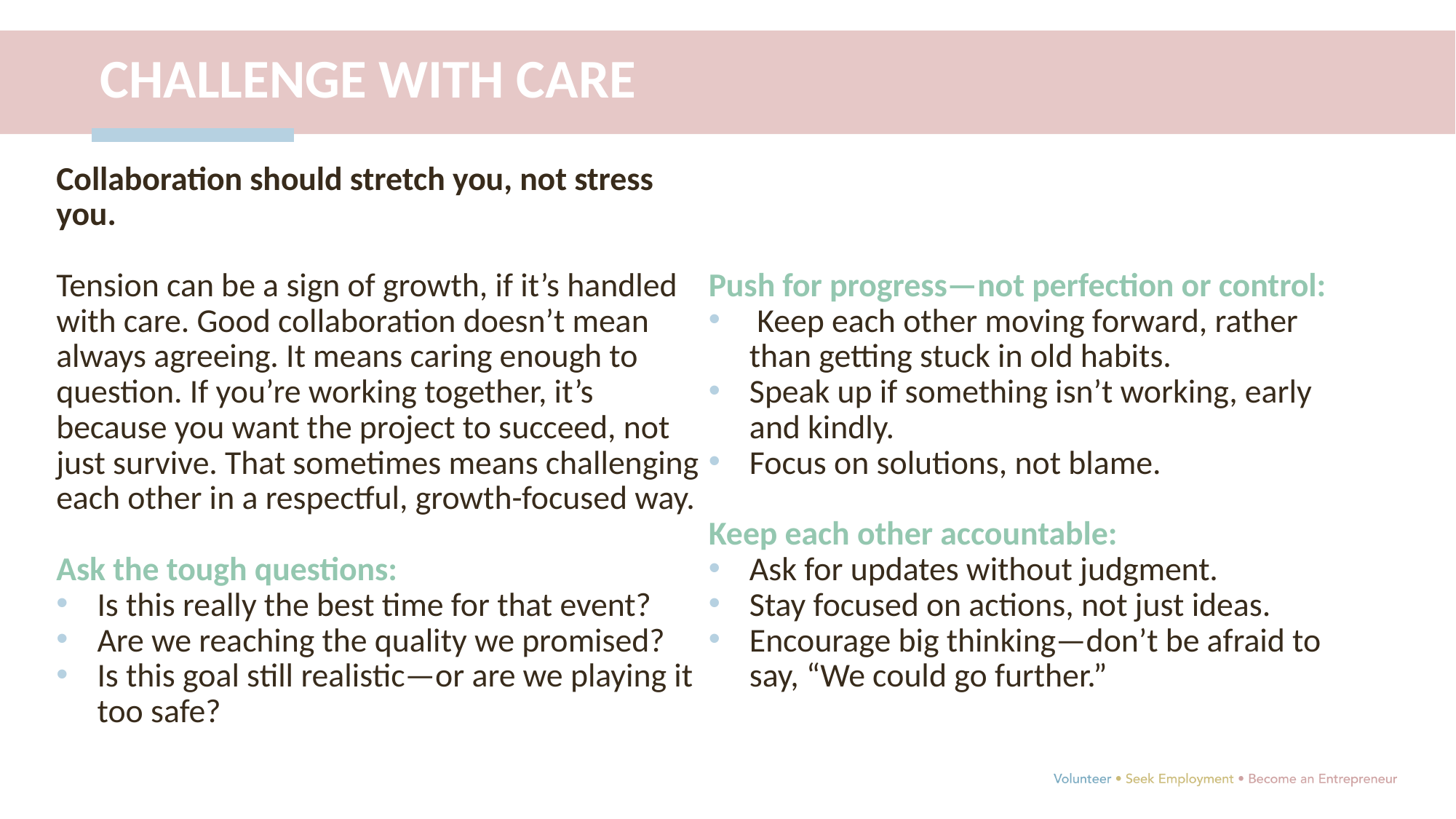

CHALLENGE WITH CARE
Collaboration should stretch you, not stress you.
Tension can be a sign of growth, if it’s handled with care. Good collaboration doesn’t mean always agreeing. It means caring enough to question. If you’re working together, it’s because you want the project to succeed, not just survive. That sometimes means challenging each other in a respectful, growth-focused way.

Ask the tough questions:
Is this really the best time for that event?
Are we reaching the quality we promised?
Is this goal still realistic—or are we playing it too safe?

Push for progress—not perfection or control:
 Keep each other moving forward, rather than getting stuck in old habits.
Speak up if something isn’t working, early and kindly.
Focus on solutions, not blame.

Keep each other accountable:
Ask for updates without judgment.
Stay focused on actions, not just ideas.
Encourage big thinking—don’t be afraid to say, “We could go further.”